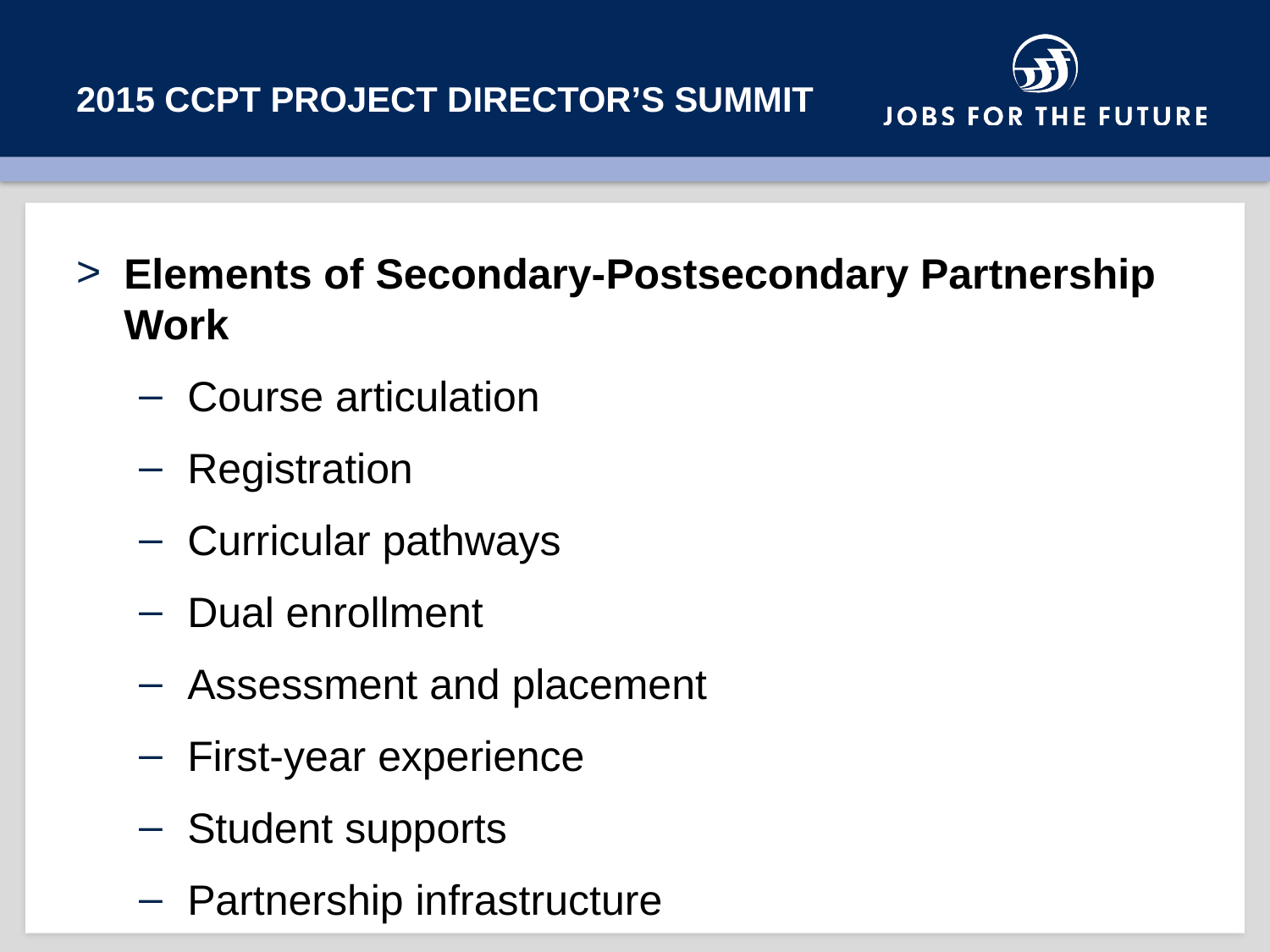

# 2015 CCPT PROJECT DIRECTOR’s SUMMIT
Elements of Secondary-Postsecondary Partnership Work
Course articulation
Registration
Curricular pathways
Dual enrollment
Assessment and placement
First-year experience
Student supports
Partnership infrastructure